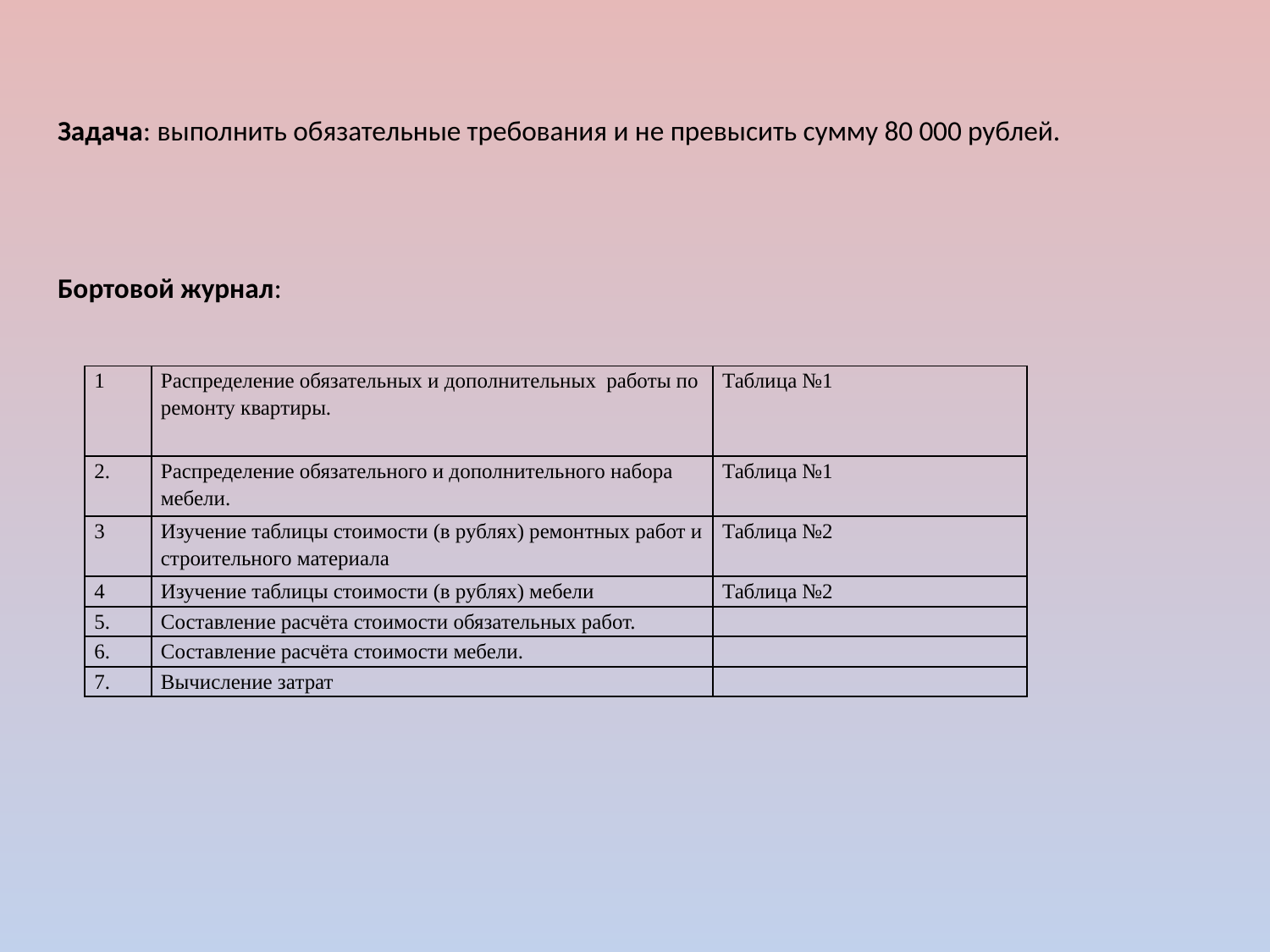

Задача: выполнить обязательные требования и не превысить сумму 80 000 рублей.

Бортовой журнал:

| 1 | Распределение обязательных и дополнительных работы по ремонту квартиры. | Таблица №1 |
| --- | --- | --- |
| 2. | Распределение обязательного и дополнительного набора мебели. | Таблица №1 |
| 3 | Изучение таблицы стоимости (в рублях) ремонтных работ и строительного материала | Таблица №2 |
| 4 | Изучение таблицы стоимости (в рублях) мебели | Таблица №2 |
| 5. | Составление расчёта стоимости обязательных работ. |  |
| 6. | Составление расчёта стоимости мебели. |  |
| 7. | Вычисление затрат |  |